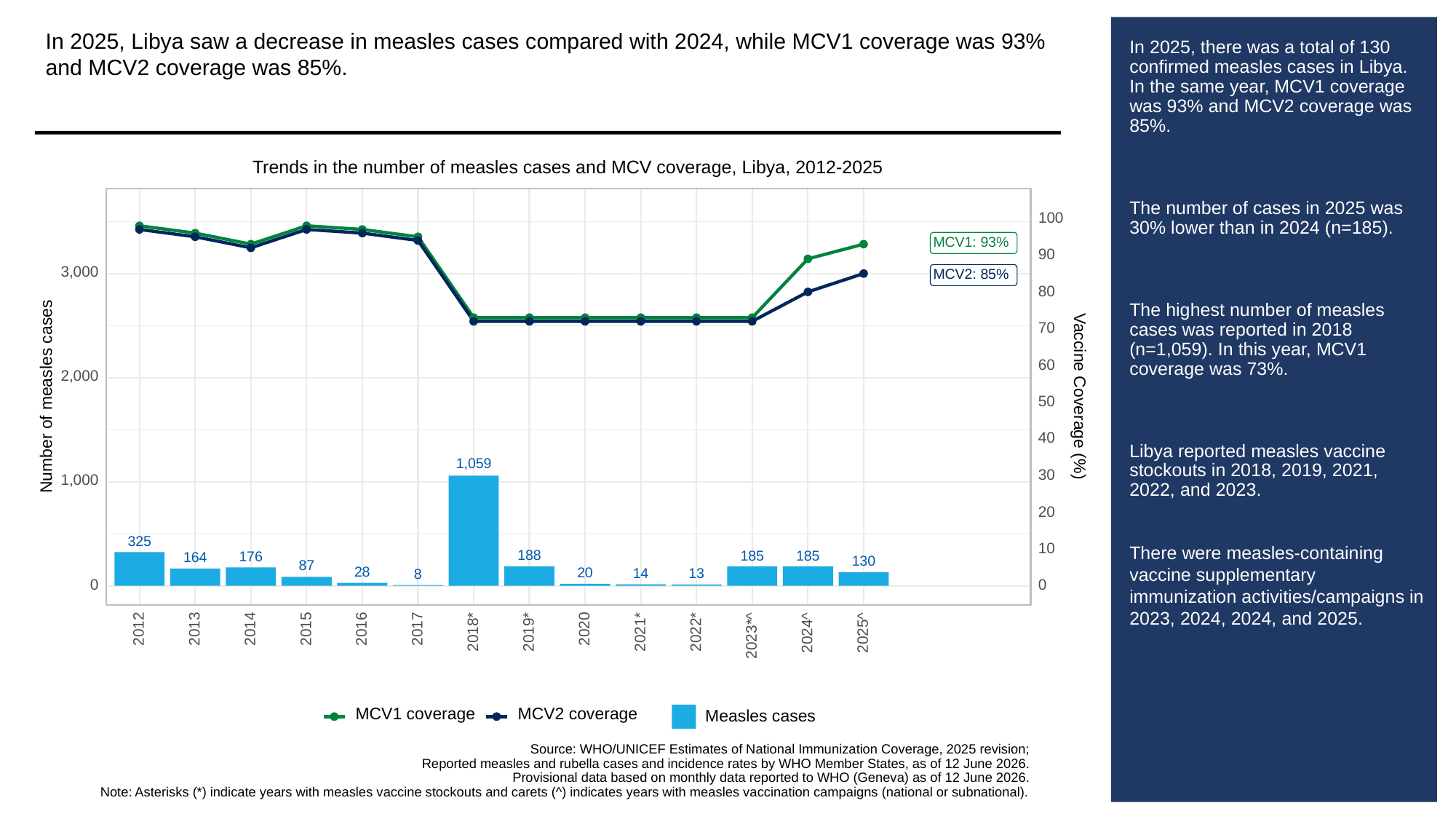

In 2025, Libya saw a decrease in measles cases compared with 2024, while MCV1 coverage was 93% and MCV2 coverage was 85%.
# In 2025, there was a total of 130 confirmed measles cases in Libya. In the same year, MCV1 coverage was 93% and MCV2 coverage was 85%.

The number of cases in 2025 was 30% lower than in 2024 (n=185).

The highest number of measles cases was reported in 2018 (n=1,059). In this year, MCV1 coverage was 73%.

Libya reported measles vaccine stockouts in 2018, 2019, 2021, 2022, and 2023.

There were measles-containing vaccine supplementary immunization activities/campaigns in 2023, 2024, 2024, and 2025.

Trends in the number of measles cases and MCV coverage, Libya, 2012-2025

100

MCV1: 93%

90

3,000
MCV2: 85%

80

70

60
2,000

Vaccine Coverage (%)
Number of measles cases
50

40
1,059
30
1,000

20

325
10
188
185
185
176

164
130
87

28

20

13
14
8

0
0

2013
2012
2014
2015
2016
2017
2020
2018*
2019*
2021*
2022*
2024^
2025^
2023*^

MCV1 coverage
MCV2 coverage
Measles cases

Source: WHO/UNICEF Estimates of National Immunization Coverage, 2025 revision;
Reported measles and rubella cases and incidence rates by WHO Member States, as of 12 June 2026.
Provisional data based on monthly data reported to WHO (Geneva) as of 12 June 2026.
Note: Asterisks (*) indicate years with measles vaccine stockouts and carets (^) indicates years with measles vaccination campaigns (national or subnational).